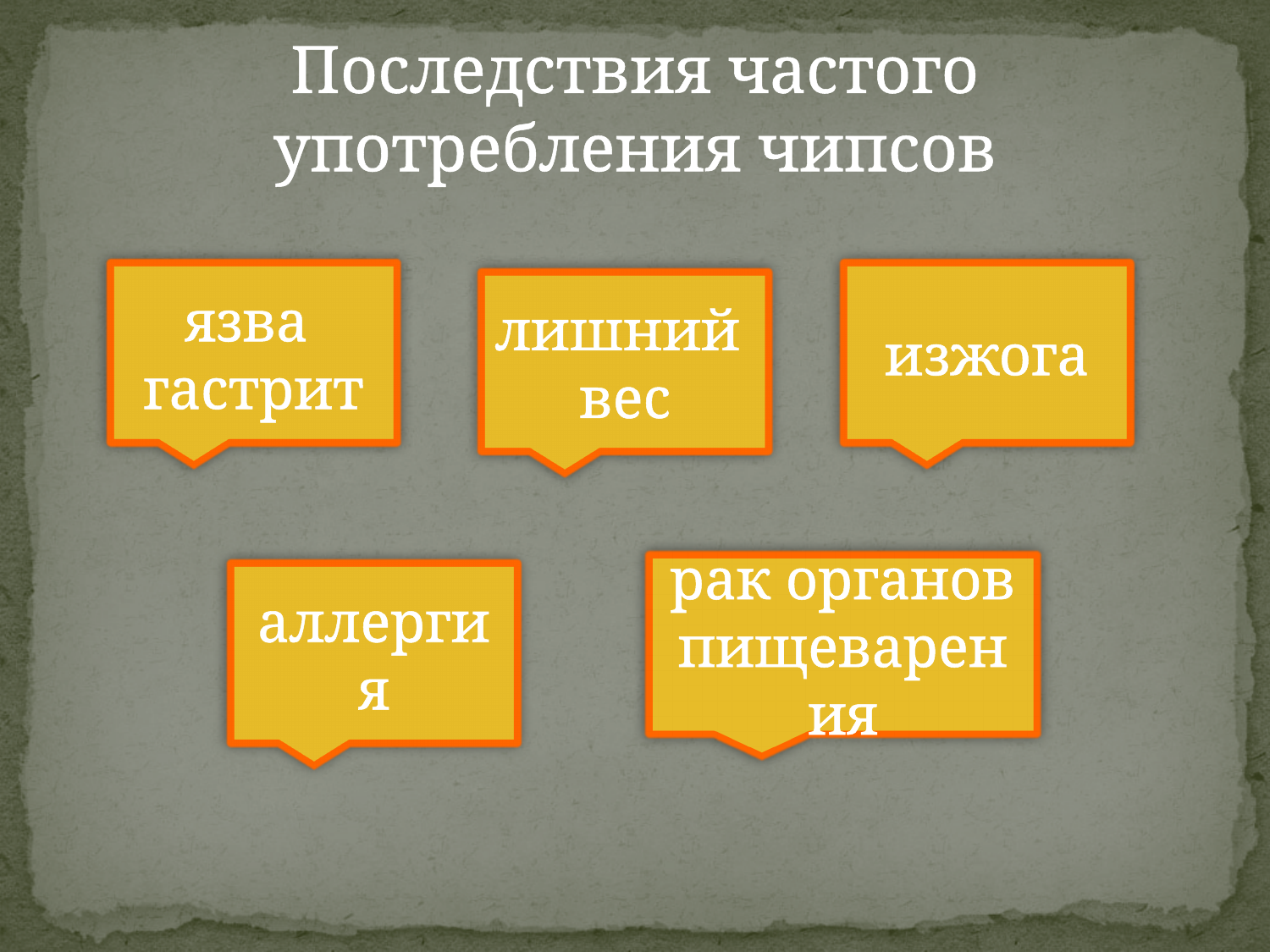

# Последствия частого употребления чипсов

язва
гастрит
изжога
лишний  вес
рак органов пищеварения
аллергия